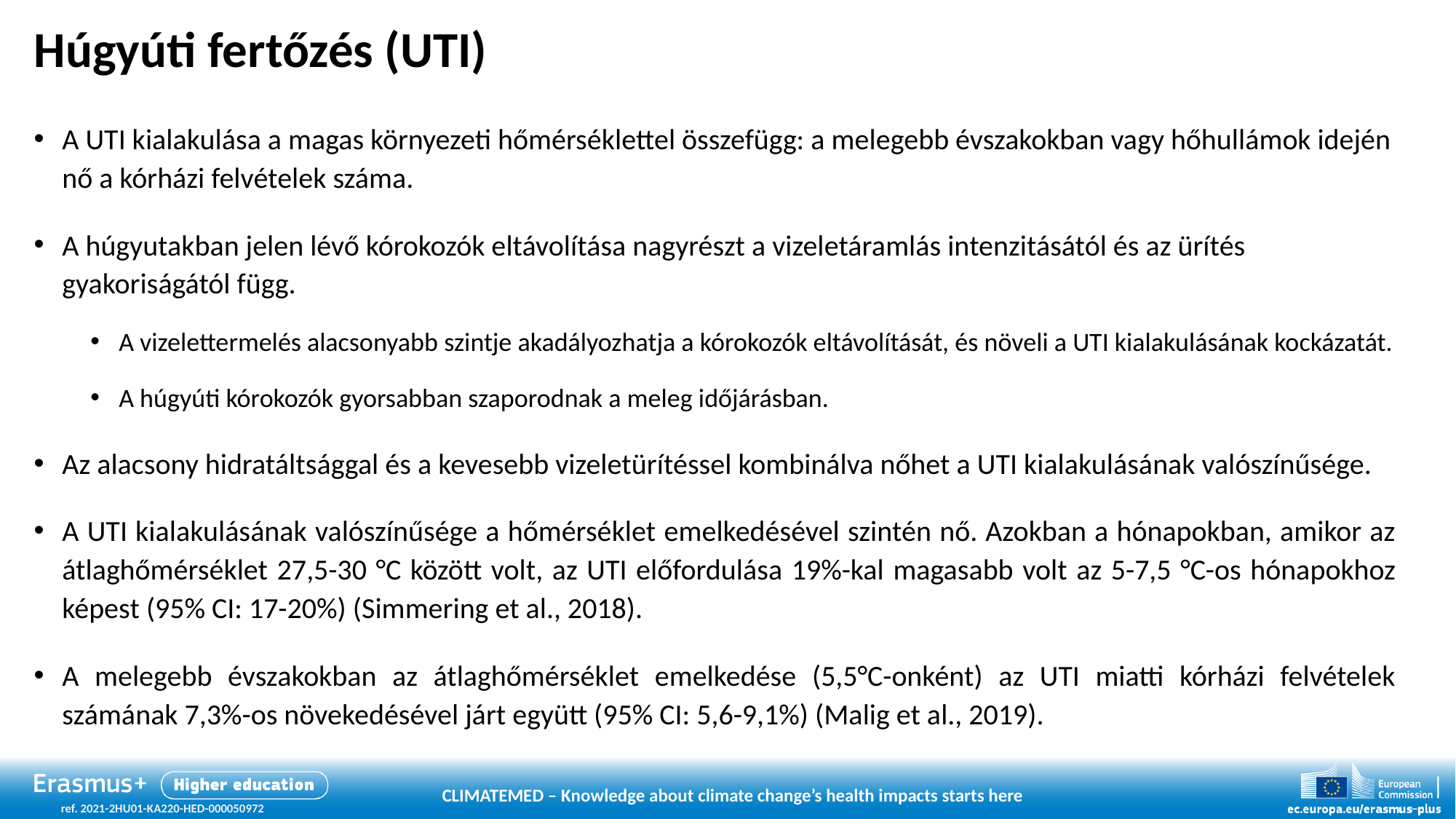

# Húgyúti fertőzés (UTI)
A UTI kialakulása a magas környezeti hőmérséklettel összefügg: a melegebb évszakokban vagy hőhullámok idején nő a kórházi felvételek száma.
A húgyutakban jelen lévő kórokozók eltávolítása nagyrészt a vizeletáramlás intenzitásától és az ürítés gyakoriságától függ.
A vizelettermelés alacsonyabb szintje akadályozhatja a kórokozók eltávolítását, és növeli a UTI kialakulásának kockázatát.
A húgyúti kórokozók gyorsabban szaporodnak a meleg időjárásban.
Az alacsony hidratáltsággal és a kevesebb vizeletürítéssel kombinálva nőhet a UTI kialakulásának valószínűsége.
A UTI kialakulásának valószínűsége a hőmérséklet emelkedésével szintén nő. Azokban a hónapokban, amikor az átlaghőmérséklet 27,5-30 °C között volt, az UTI előfordulása 19%-kal magasabb volt az 5-7,5 °C-os hónapokhoz képest (95% CI: 17-20%) (Simmering et al., 2018).
A melegebb évszakokban az átlaghőmérséklet emelkedése (5,5°C-onként) az UTI miatti kórházi felvételek számának 7,3%-os növekedésével járt együtt (95% CI: 5,6-9,1%) (Malig et al., 2019).